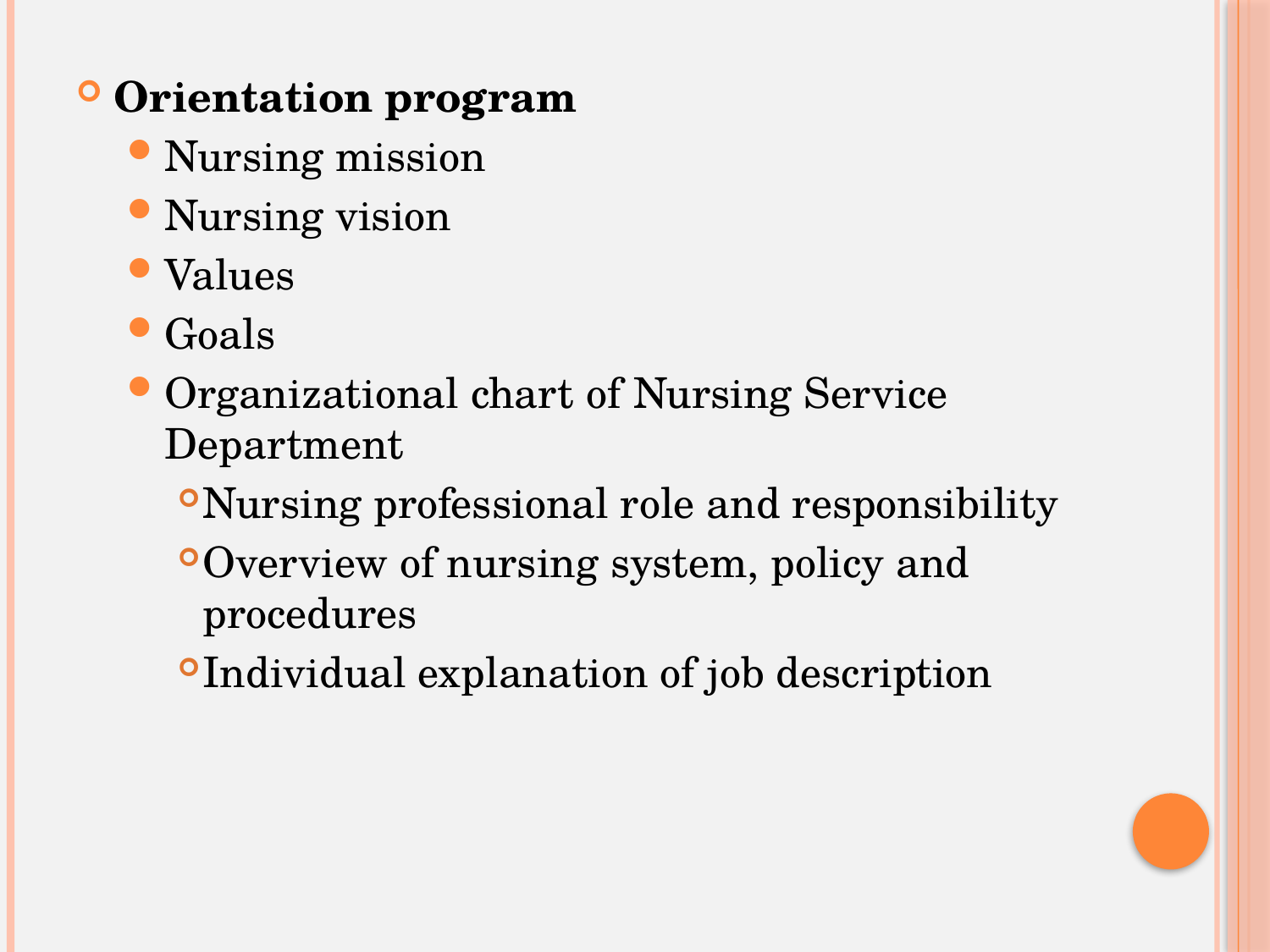

Orientation program
Nursing mission
Nursing vision
Values
Goals
Organizational chart of Nursing Service Department
Nursing professional role and responsibility
Overview of nursing system, policy and procedures
Individual explanation of job description